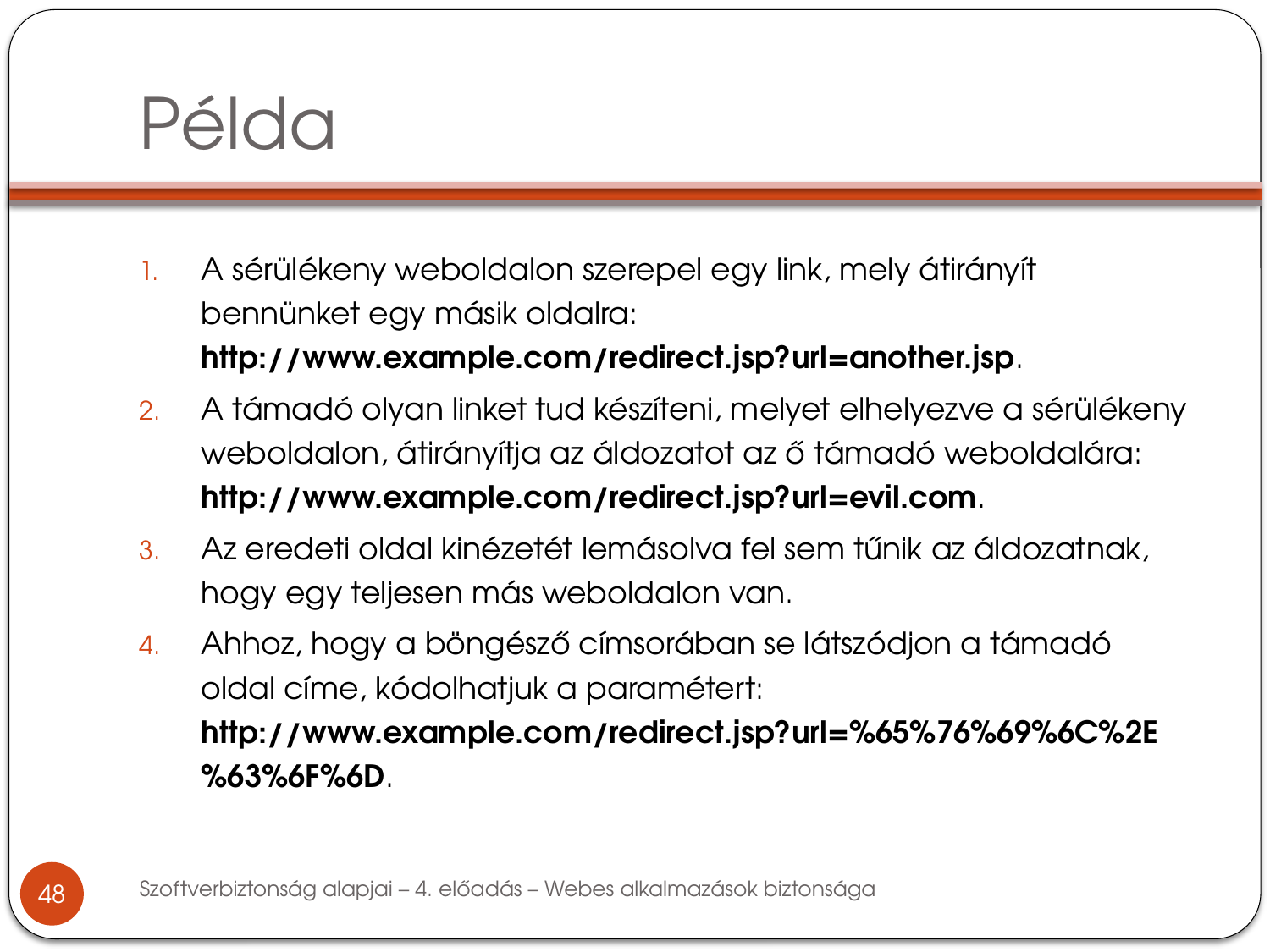

# Példa
A sérülékeny weboldalon szerepel egy link, mely átirányít bennünket egy másik oldalra:
http://www.example.com/redirect.jsp?url=another.jsp.
A támadó olyan linket tud készíteni, melyet elhelyezve a sérülékeny weboldalon, átirányítja az áldozatot az ő támadó weboldalára:
http://www.example.com/redirect.jsp?url=evil.com.
Az eredeti oldal kinézetét lemásolva fel sem tűnik az áldozatnak, hogy egy teljesen más weboldalon van.
Ahhoz, hogy a böngésző címsorában se látszódjon a támadó oldal címe, kódolhatjuk a paramétert:
http://www.example.com/redirect.jsp?url=%65%76%69%6C%2E%63%6F%6D.
Szoftverbiztonság alapjai – 4. előadás – Webes alkalmazások biztonsága
48